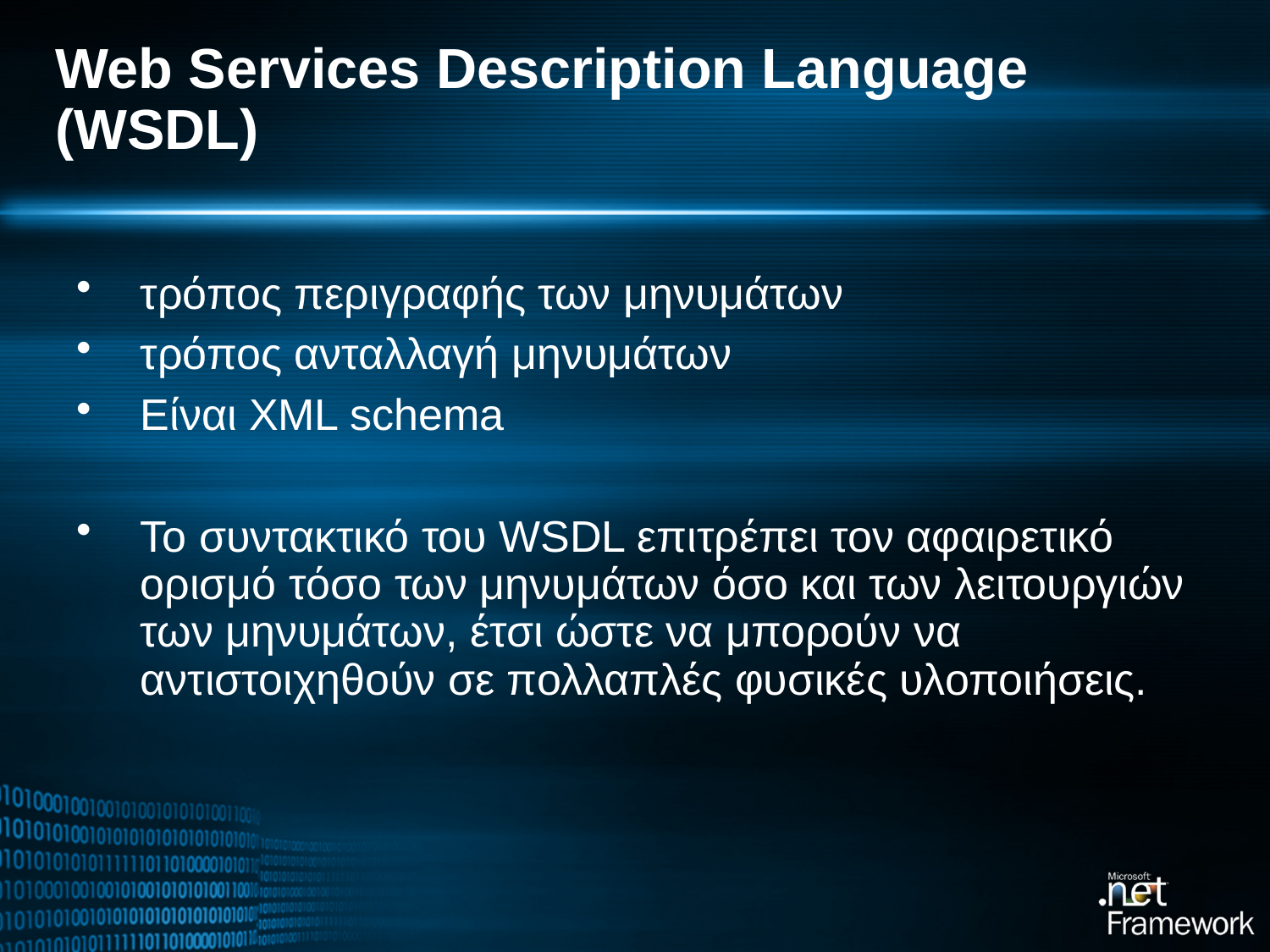

# Web Services Description Language (WSDL)
τρόπος περιγραφής των μηνυμάτων
τρόπος ανταλλαγή μηνυμάτων
Είναι XML schema

Το συντακτικό του WSDL επιτρέπει τον αφαιρετικό ορισμό τόσο των μηνυμάτων όσο και των λειτουργιών των μηνυμάτων, έτσι ώστε να μπορούν να αντιστοιχηθούν σε πολλαπλές φυσικές υλοποιήσεις.